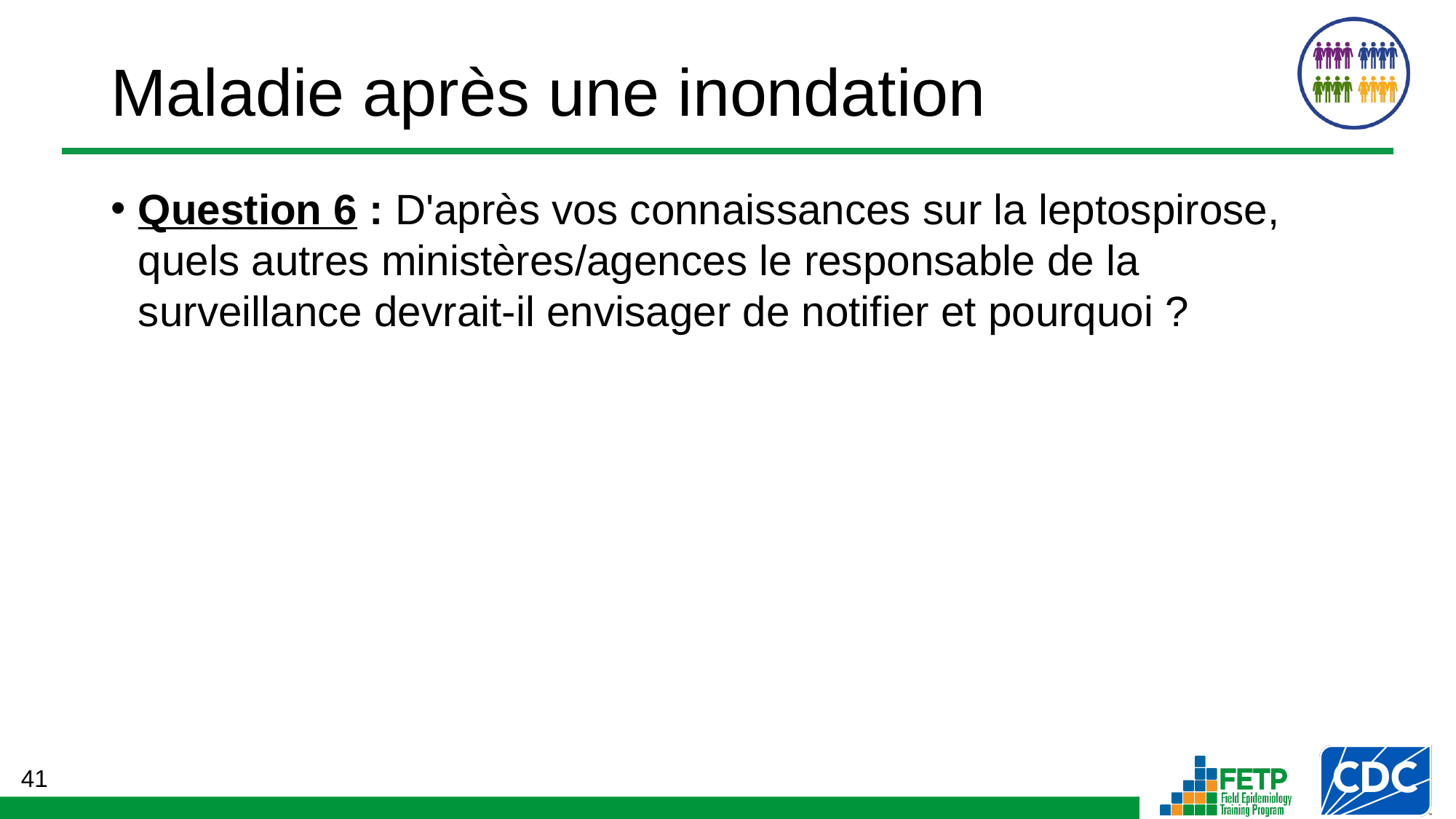

# Maladie après une inondation
Question 6 : D'après vos connaissances sur la leptospirose, quels autres ministères/agences le responsable de la surveillance devrait-il envisager de notifier et pourquoi ?